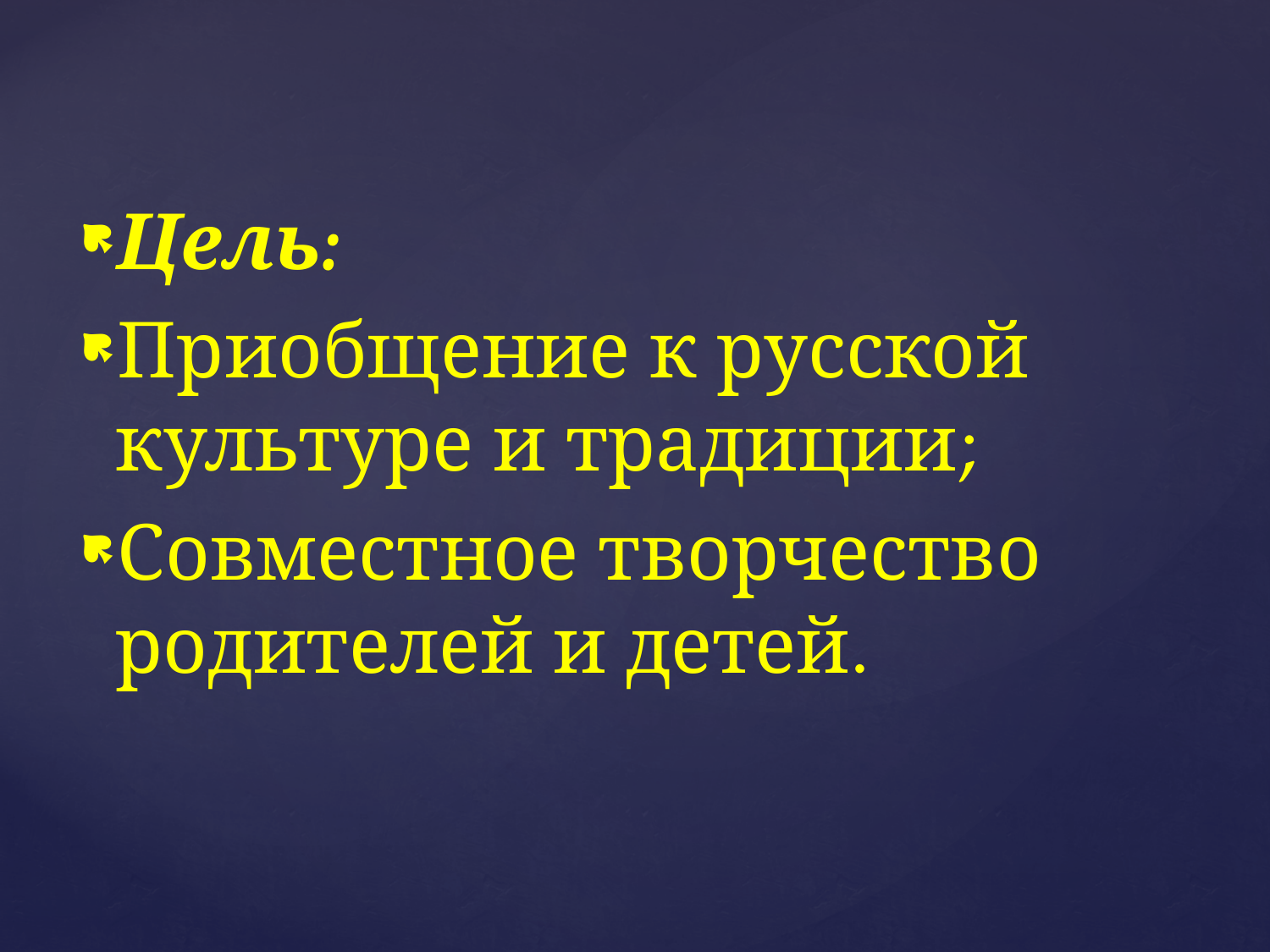

Цель:
Приобщение к русской культуре и традиции;
Совместное творчество родителей и детей.